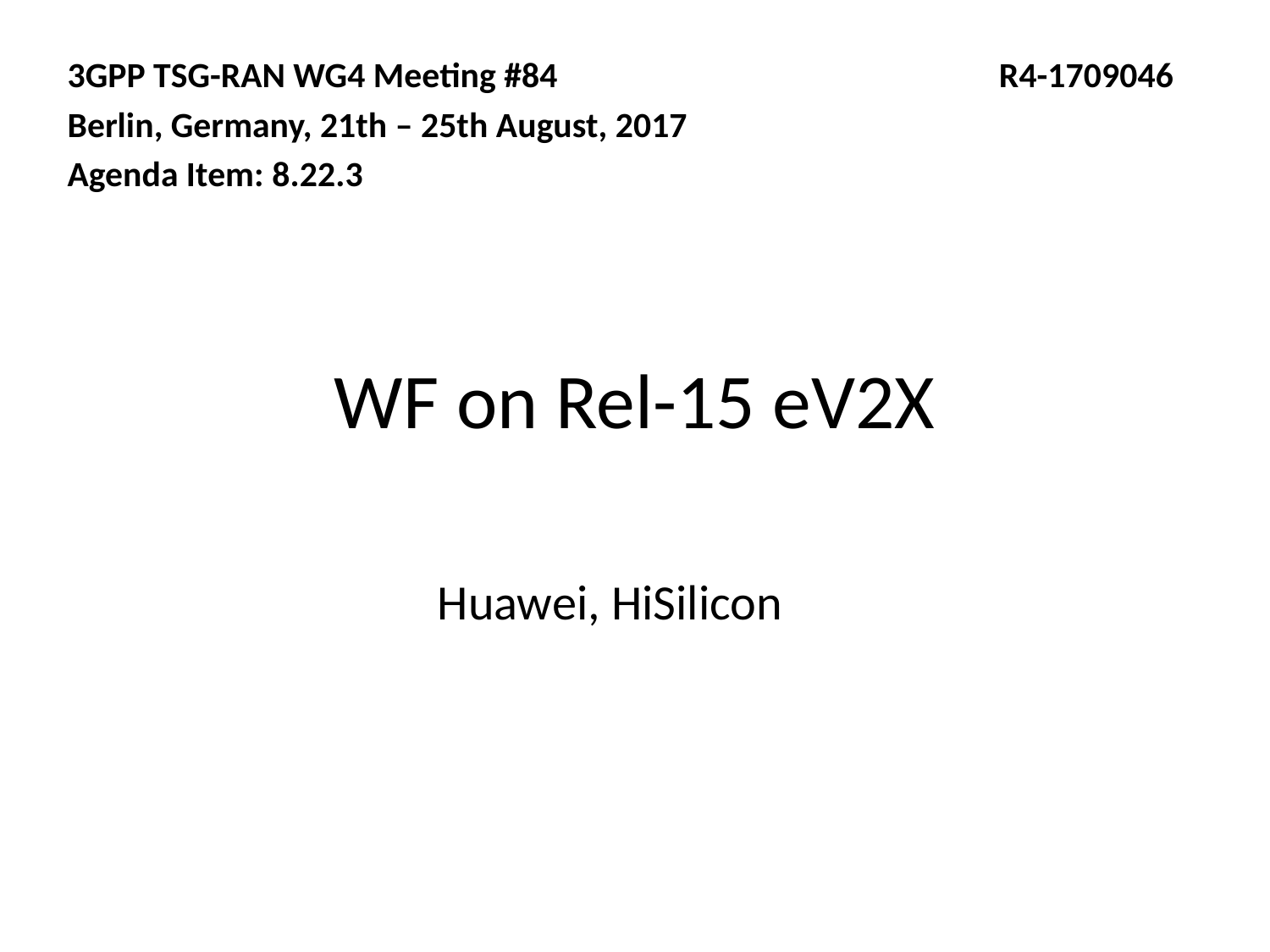

3GPP TSG-RAN WG4 Meeting #84                                                       R4-1709046
Berlin, Germany, 21th – 25th August, 2017
Agenda Item: 8.22.3
# WF on Rel-15 eV2X
Huawei, HiSilicon